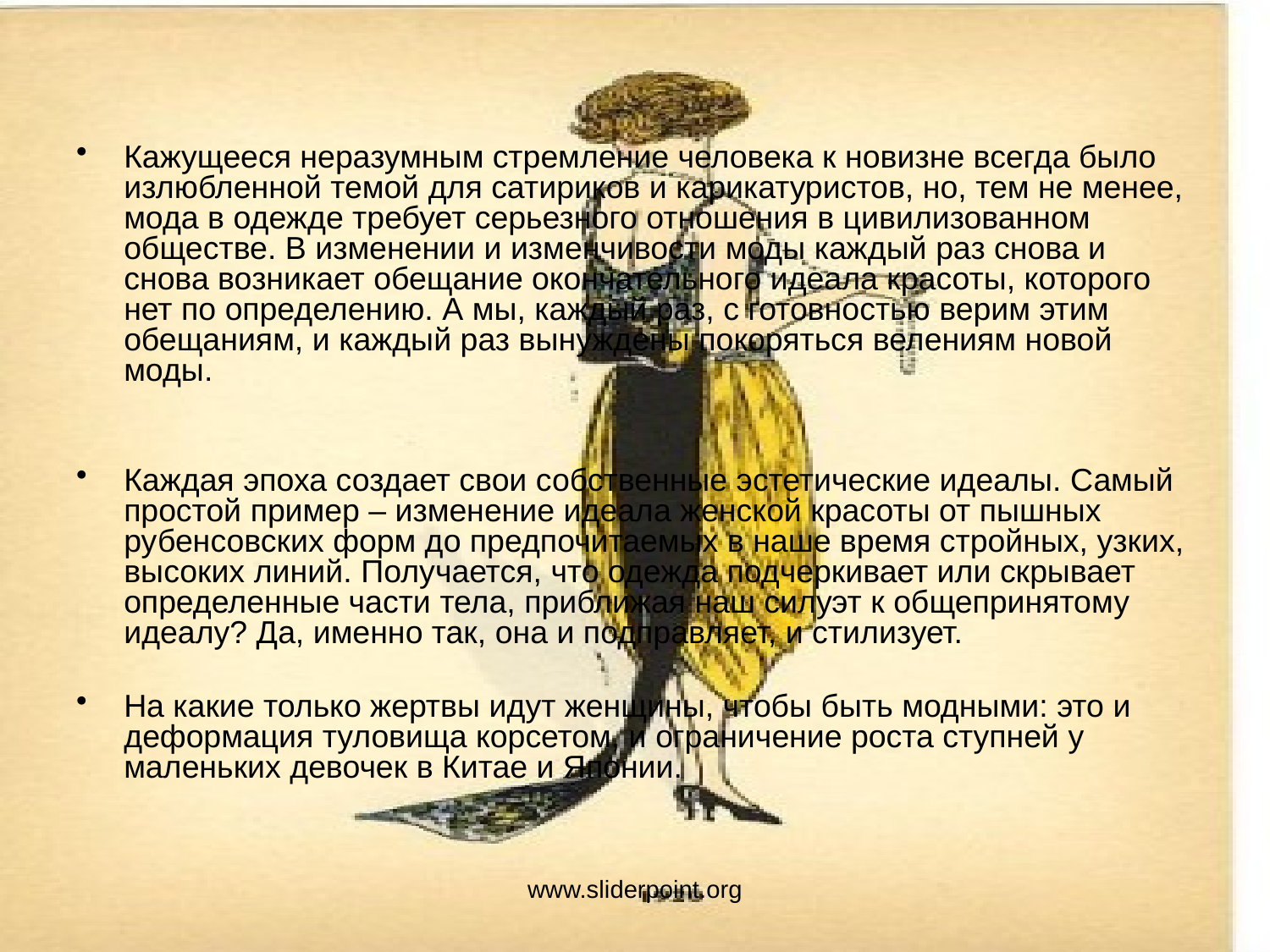

#
Кажущееся неразумным стремление человека к новизне всегда было излюбленной темой для сатириков и карикатуристов, но, тем не менее, мода в одежде требует серьезного отношения в цивилизованном обществе. В изменении и изменчивости моды каждый раз снова и снова возникает обещание окончательного идеала красоты, которого нет по определению. А мы, каждый раз, с готовностью верим этим обещаниям, и каждый раз вынуждены покоряться велениям новой моды.

Каждая эпоха создает свои собственные эстетические идеалы. Самый простой пример – изменение идеала женской красоты от пышных рубенсовских форм до предпочитаемых в наше время стройных, узких, высоких линий. Получается, что одежда подчеркивает или скрывает определенные части тела, приближая наш силуэт к общепринятому идеалу? Да, именно так, она и подправляет, и стилизует.

На какие только жертвы идут женщины, чтобы быть модными: это и деформация туловища корсетом, и ограничение роста ступней у маленьких девочек в Китае и Японии.
www.sliderpoint.org